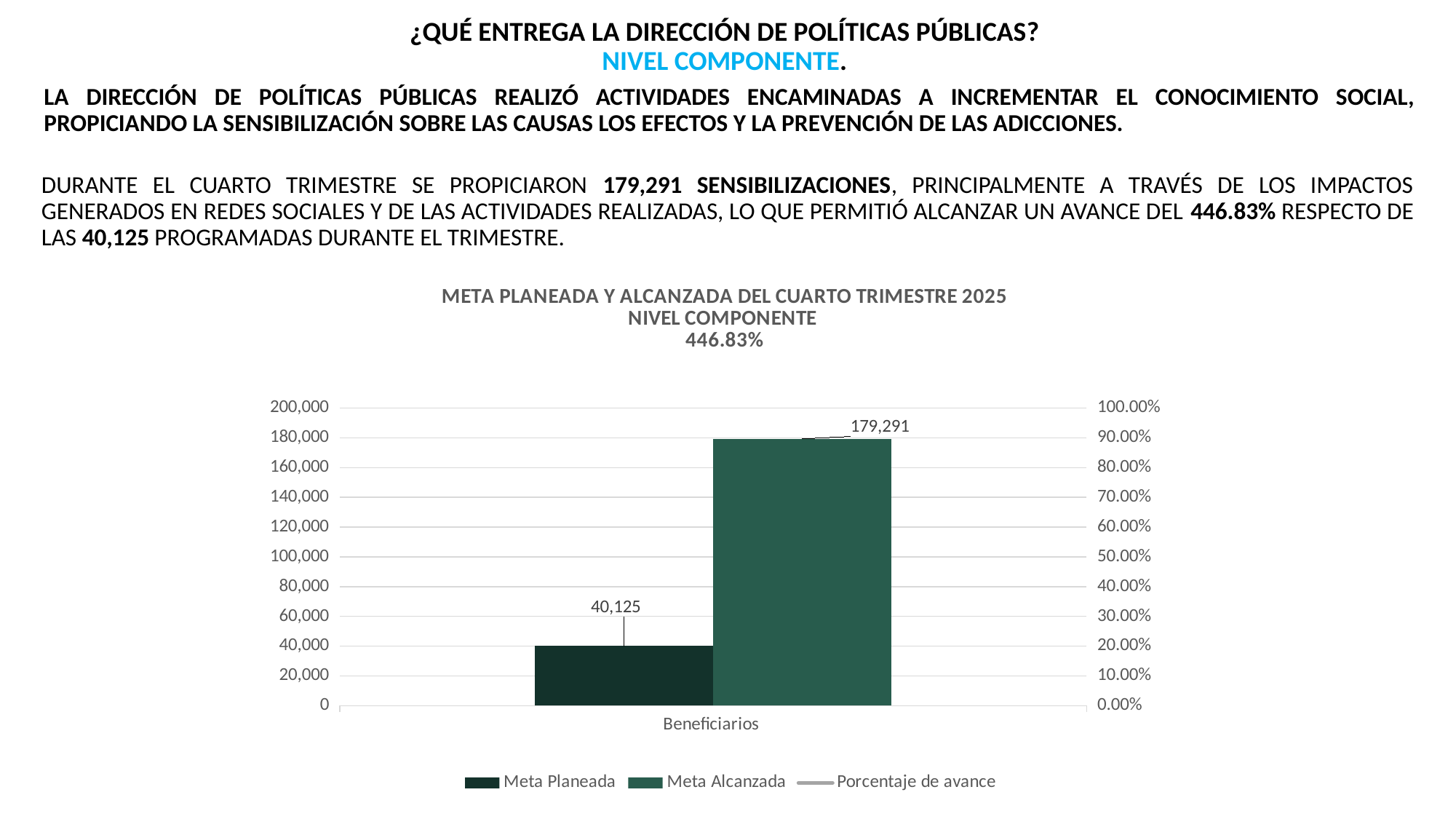

¿QUÉ ENTREGA LA DIRECCIÓN DE POLÍTICAS PÚBLICAS?  NIVEL COMPONENTE.
LA DIRECCIÓN DE POLÍTICAS PÚBLICAS REALIZÓ ACTIVIDADES ENCAMINADAS A INCREMENTAR EL CONOCIMIENTO SOCIAL, PROPICIANDO LA SENSIBILIZACIÓN SOBRE LAS CAUSAS LOS EFECTOS Y LA PREVENCIÓN DE LAS ADICCIONES.
Durante el CUARTO trimestre se propiciaron 179,291 sensibilizaciones, principalmente a través de los impactos generados en redes sociales y de las actividades realizadas, lo que permitió alcanzar un avance del 446.83% respecto de las 40,125 programadas durante el trimestre.

### Chart: META PLANEADA Y ALCANZADA DEL CUARTO TRIMESTRE 2025
NIVEL COMPONENTE

446.83%

| Category | Meta Planeada | Meta Alcanzada |  |
|---|---|---|---|
| Beneficiarios  | 40125.0 | 179291.0 | 4.46831152647975 |